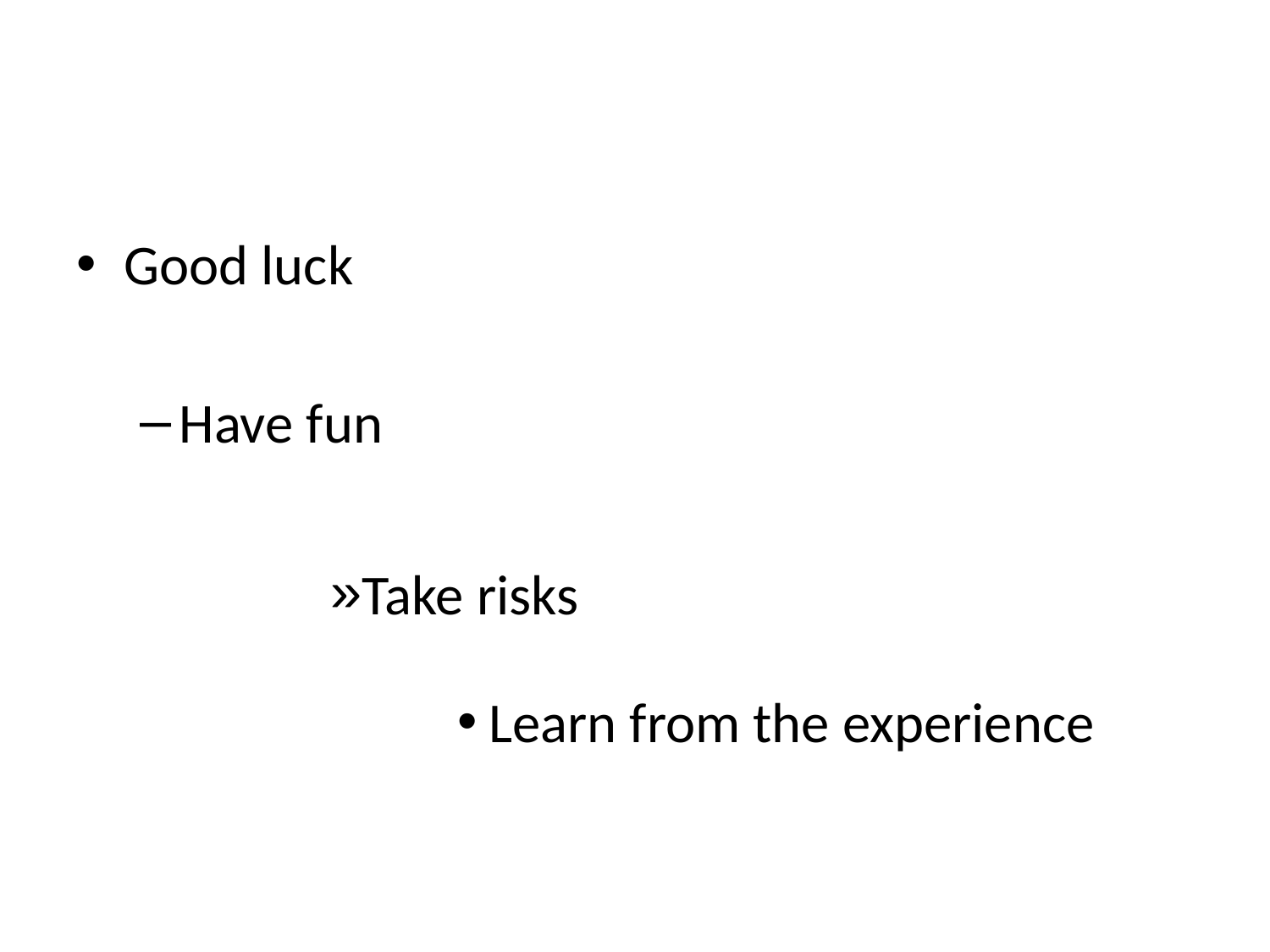

#
Good luck

Have fun

Take risks

Learn from the experience